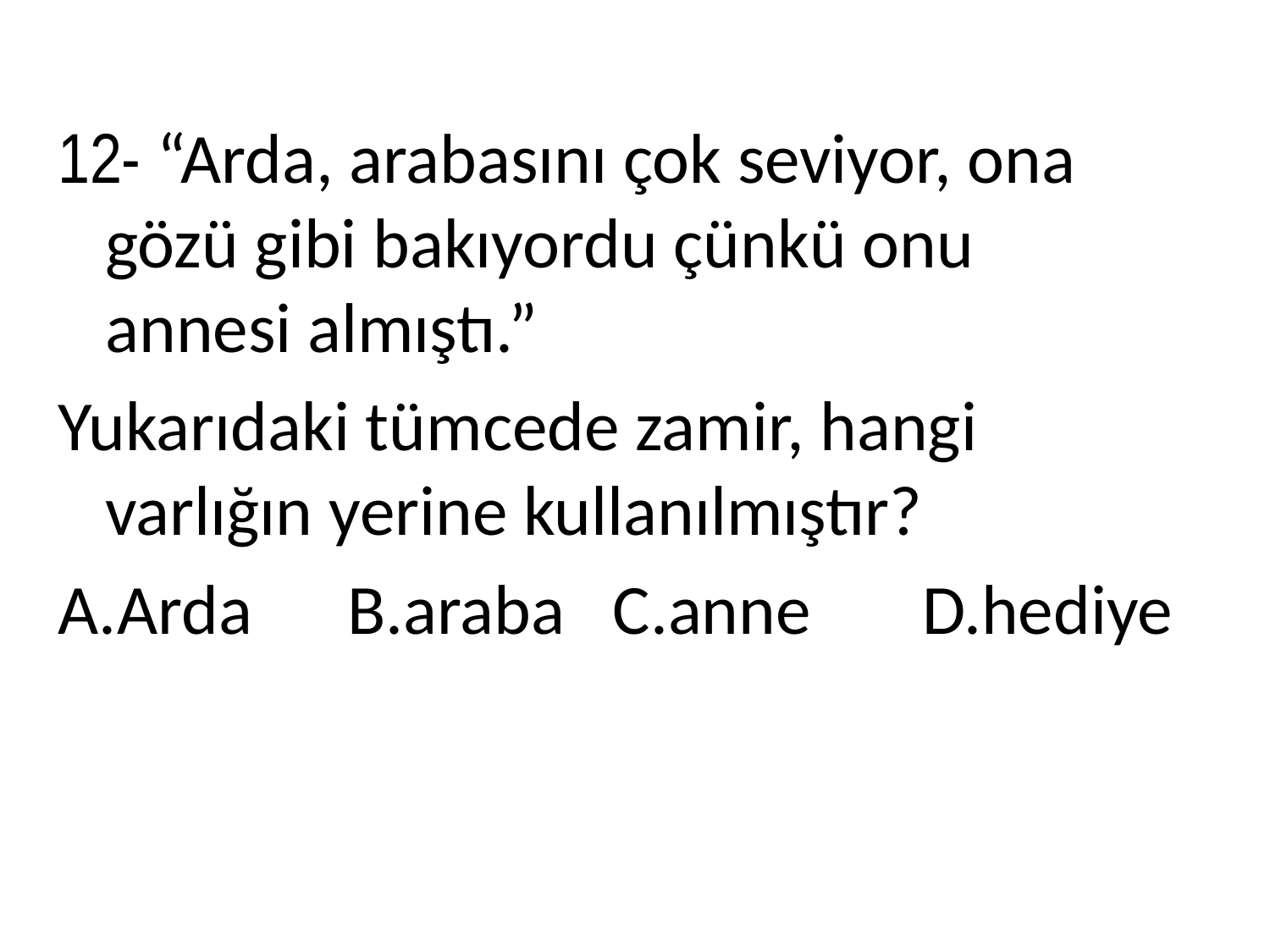

12- “Arda, arabasını çok seviyor, ona gözü gibi bakıyordu çünkü onu annesi almıştı.”
Yukarıdaki tümcede zamir, hangi varlığın yerine kullanılmıştır?
A.Arda      B.araba   C.anne       D.hediye